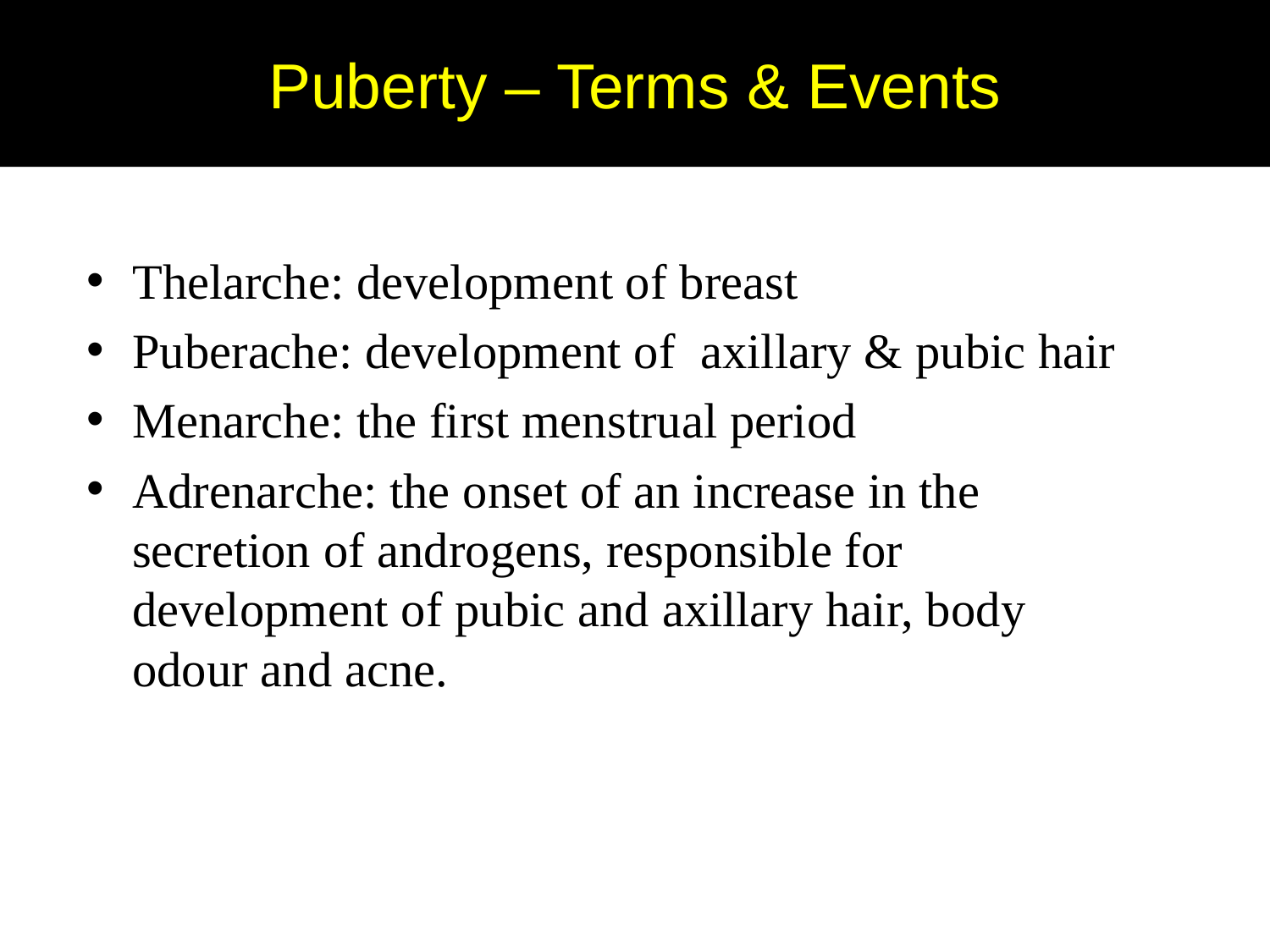

# Puberty – Terms & Events
Thelarche: development of breast
Puberache: development of  axillary & pubic hair
Menarche: the first menstrual period
Adrenarche: the onset of an increase in the secretion of androgens, responsible for development of pubic and axillary hair, body odour and acne.